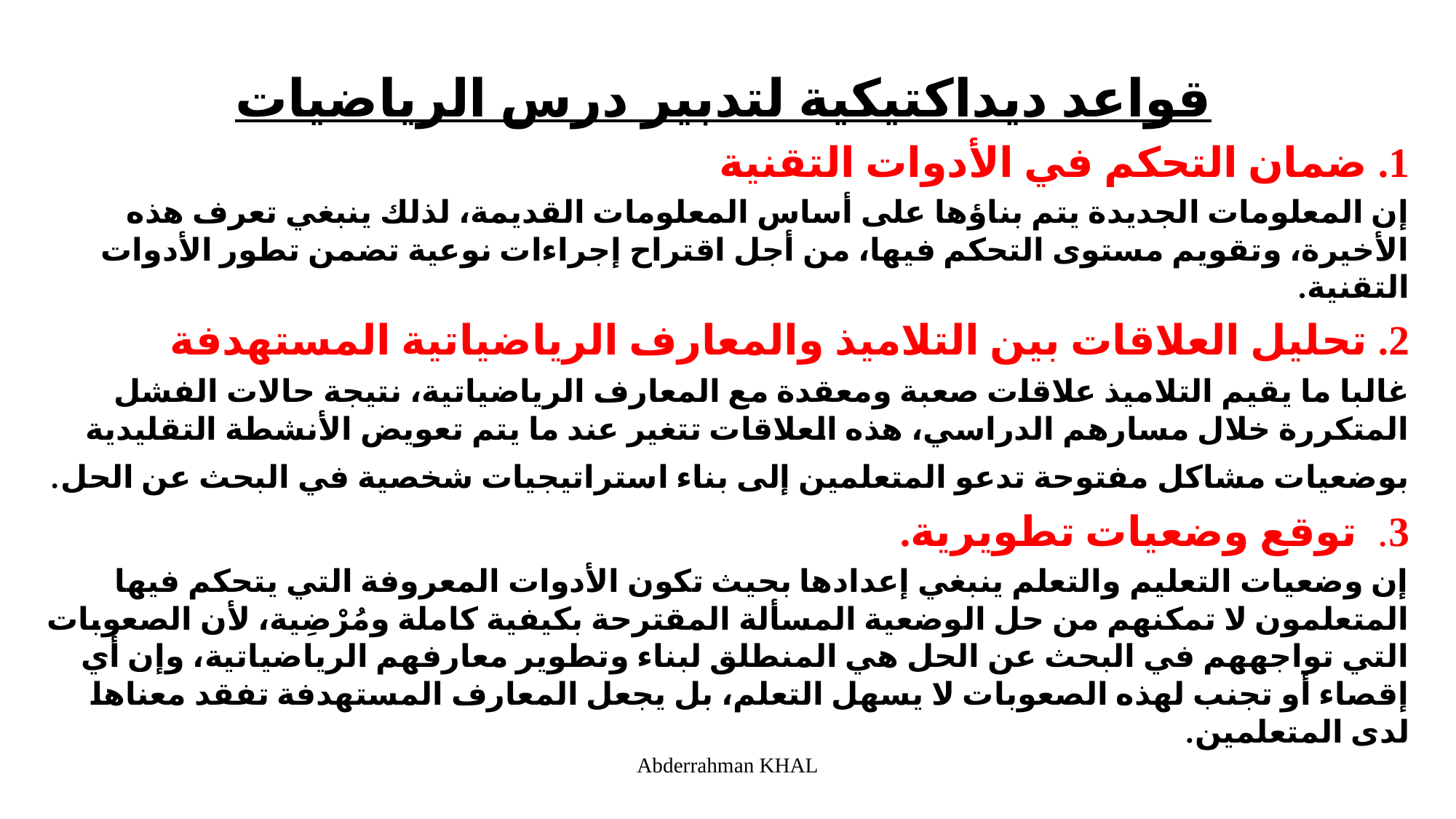

قواعد ديداكتيكية لتدبير درس الرياضيات
1. ضمان التحكم في الأدوات التقنية
إن المعلومات الجديدة يتم بناؤها على أساس المعلومات القديمة، لذلك ينبغي تعرف هذه الأخيرة، وتقويم مستوى التحكم فيها، من أجل اقتراح إجراءات نوعية تضمن تطور الأدوات التقنية.
2. تحليل العلاقات بين التلاميذ والمعارف الرياضياتية المستهدفة
غالبا ما يقيم التلاميذ علاقات صعبة ومعقدة مع المعارف الرياضياتية، نتيجة حالات الفشل المتكررة خلال مسارهم الدراسي، هذه العلاقات تتغير عند ما يتم تعويض الأنشطة التقليدية بوضعيات مشاكل مفتوحة تدعو المتعلمين إلى بناء استراتيجيات شخصية في البحث عن الحل.
3.  توقع وضعيات تطويرية.
إن وضعيات التعليم والتعلم ينبغي إعدادها بحيث تكون الأدوات المعروفة التي يتحكم فيها المتعلمون لا تمكنهم من حل الوضعية المسألة المقترحة بكيفية كاملة ومُرْضِية، لأن الصعوبات التي تواجههم في البحث عن الحل هي المنطلق لبناء وتطوير معارفهم الرياضياتية، وإن أي إقصاء أو تجنب لهذه الصعوبات لا يسهل التعلم، بل يجعل المعارف المستهدفة تفقد معناها لدى المتعلمين.

Abderrahman KHAL